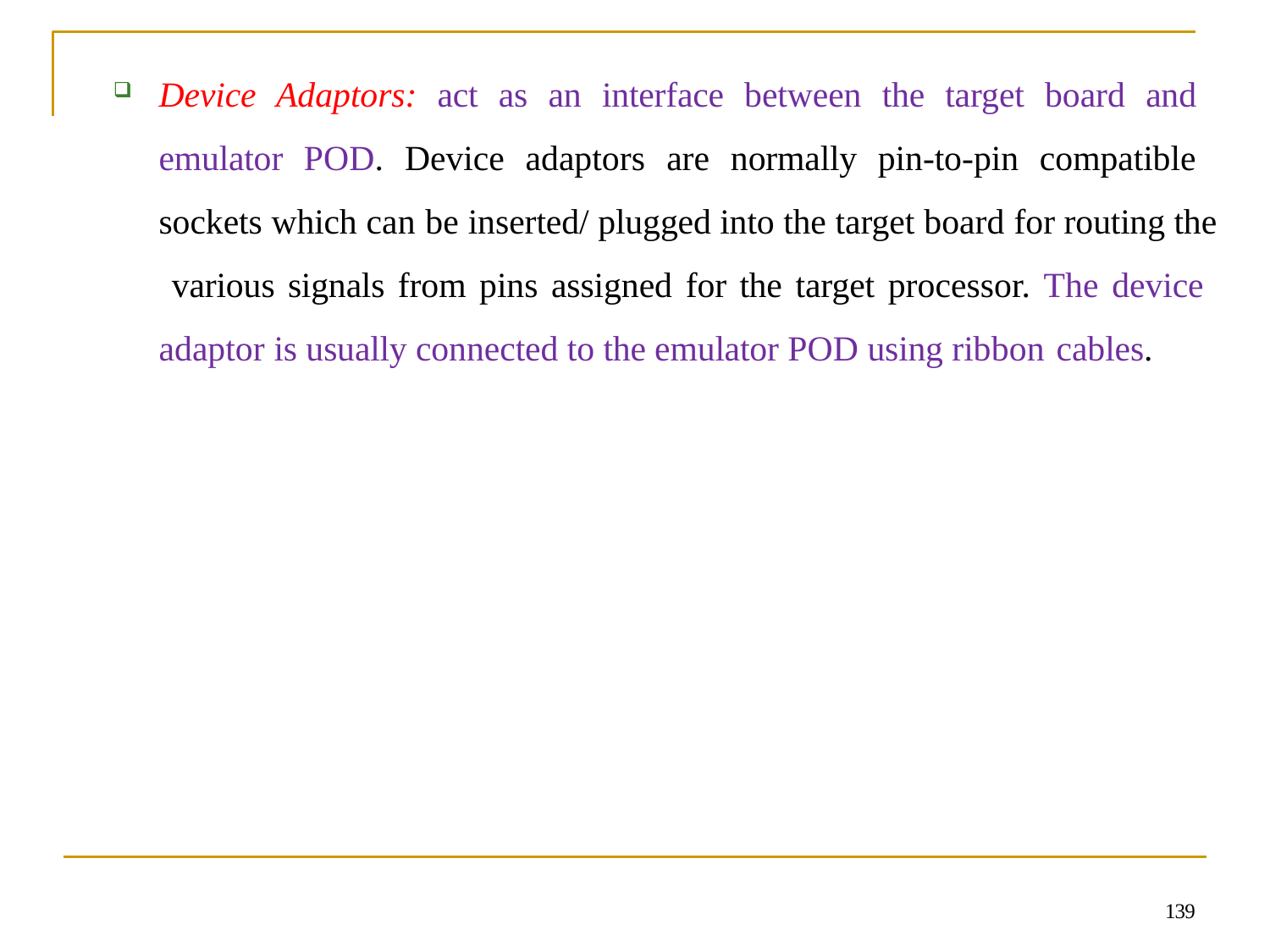

Device Adaptors: act as an interface between the target board and  emulator POD. Device adaptors are normally pin-to-pin compatible  sockets which can be inserted/ plugged into the target board for routing the  various signals from pins assigned for the target processor. The device  adaptor is usually connected to the emulator POD using ribbon cables.
139